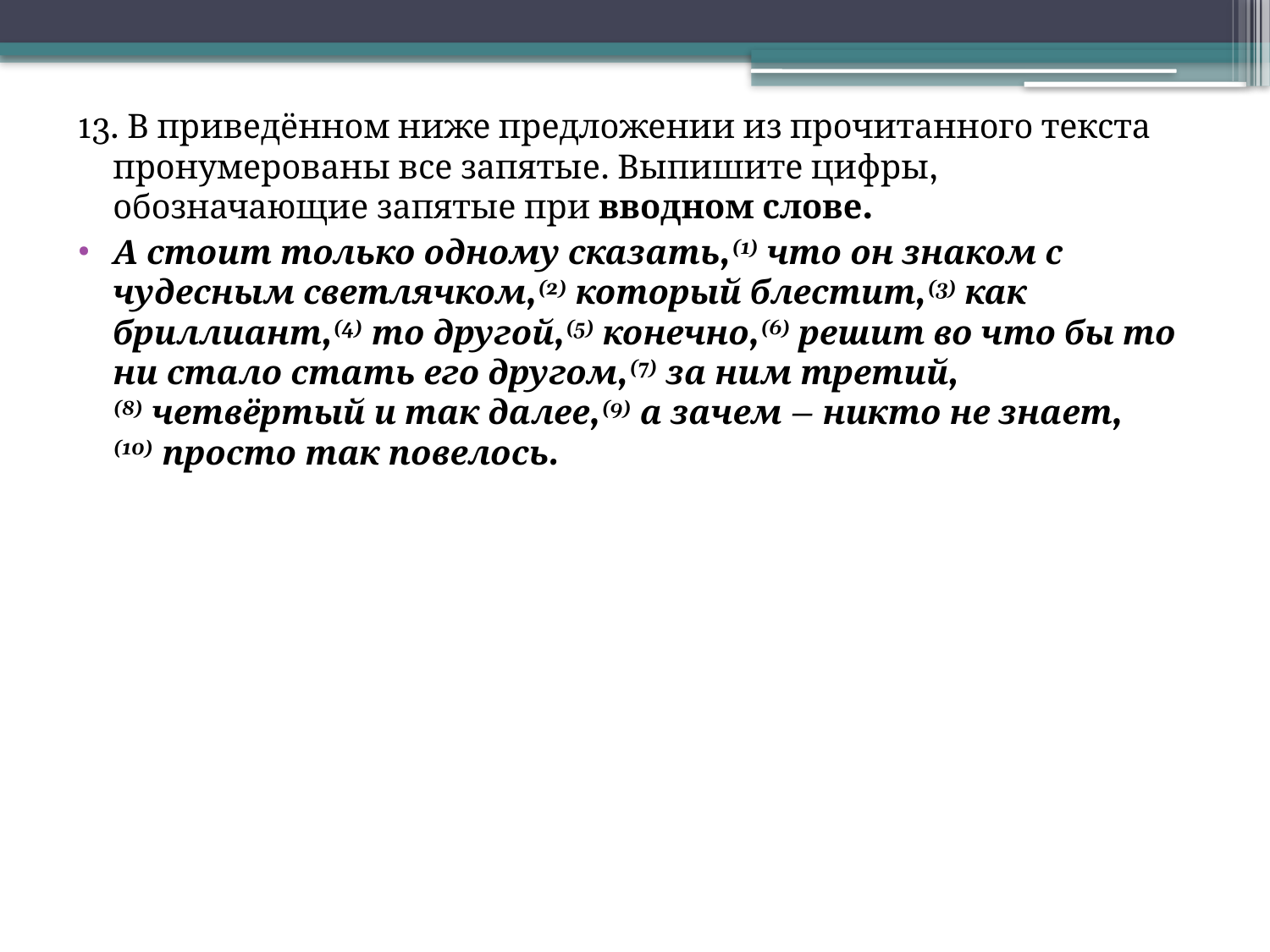

13. В приведённом ниже предложении из прочитанного текста пронумерованы все запятые. Выпишите цифры, обозначающие запятые при вводном слове.
А стоит только одному сказать,(1) что он знаком с чудесным светлячком,(2) который блестит,(3) как бриллиант,(4) то другой,(5) конечно,(6) решит во что бы то ни стало стать его другом,(7) за ним третий,(8) четвёртый и так далее,(9) а зачем – никто не знает,(10) просто так повелось.